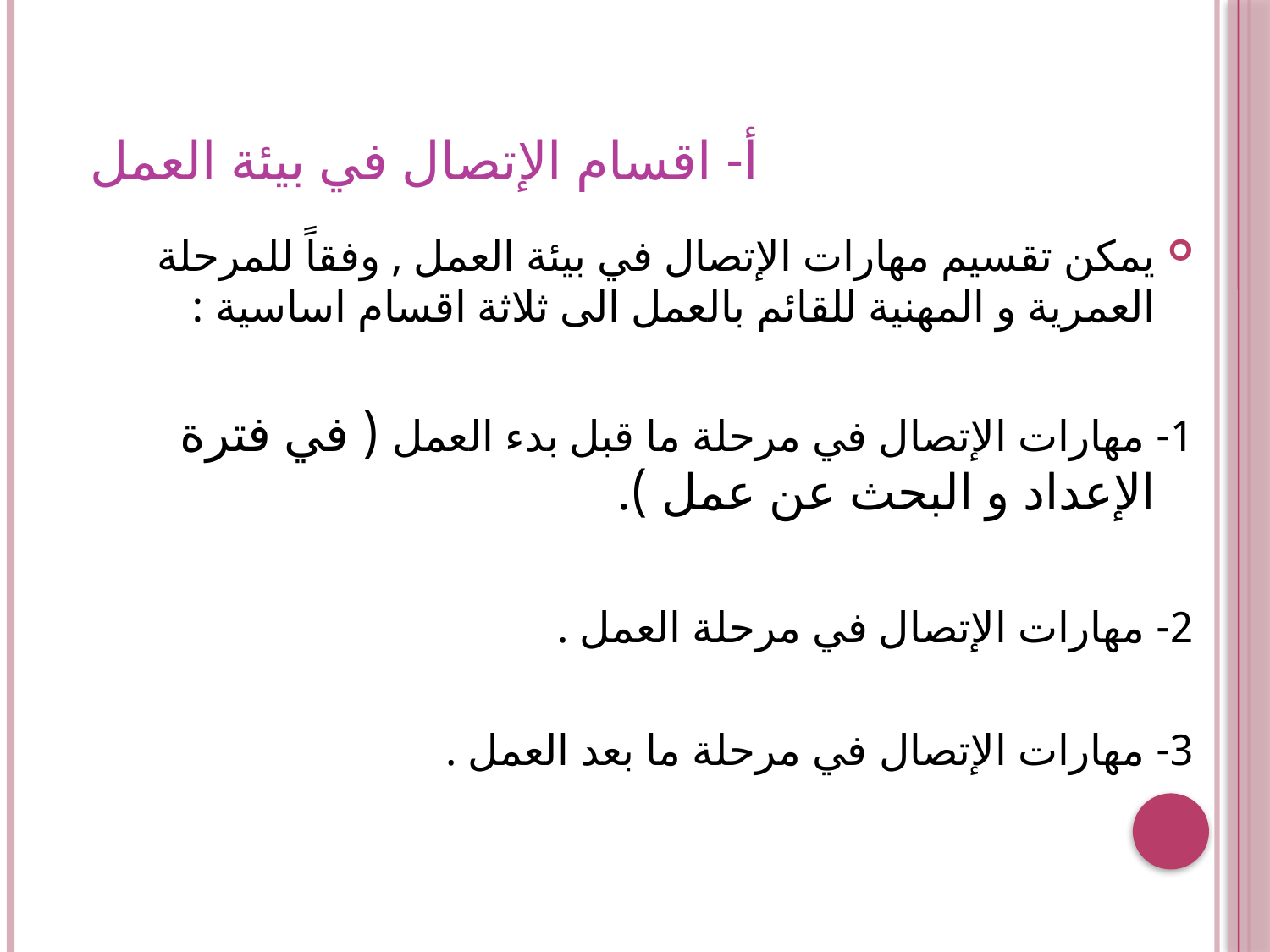

# أ- اقسام الإتصال في بيئة العمل
يمكن تقسيم مهارات الإتصال في بيئة العمل , وفقاً للمرحلة العمرية و المهنية للقائم بالعمل الى ثلاثة اقسام اساسية :

1- مهارات الإتصال في مرحلة ما قبل بدء العمل ( في فترة الإعداد و البحث عن عمل ).

2- مهارات الإتصال في مرحلة العمل .

3- مهارات الإتصال في مرحلة ما بعد العمل .